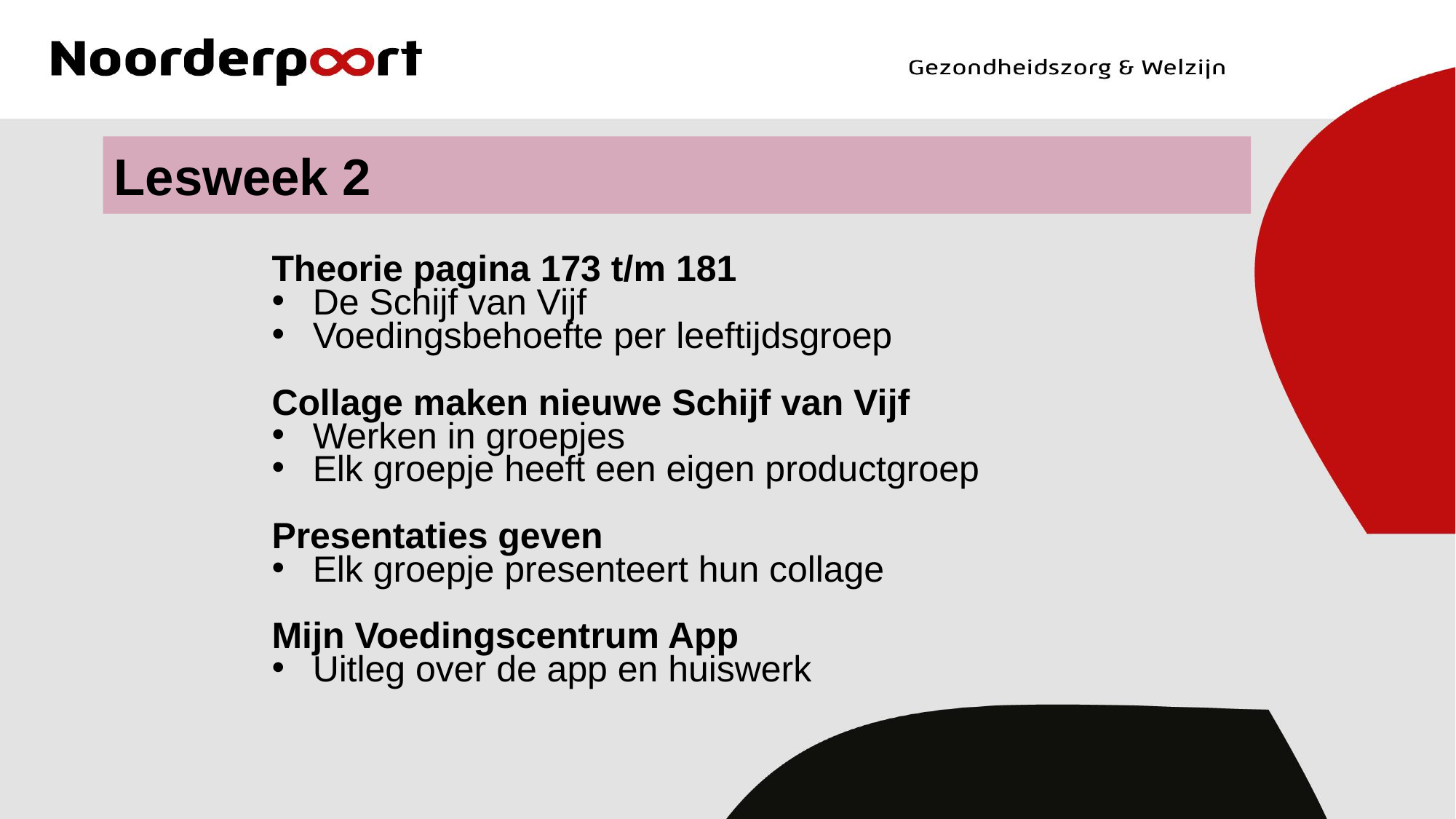

# Lesweek 2
Theorie pagina 173 t/m 181
De Schijf van Vijf
Voedingsbehoefte per leeftijdsgroep

Collage maken nieuwe Schijf van Vijf
Werken in groepjes
Elk groepje heeft een eigen productgroep

Presentaties geven
Elk groepje presenteert hun collage

Mijn Voedingscentrum App
Uitleg over de app en huiswerk